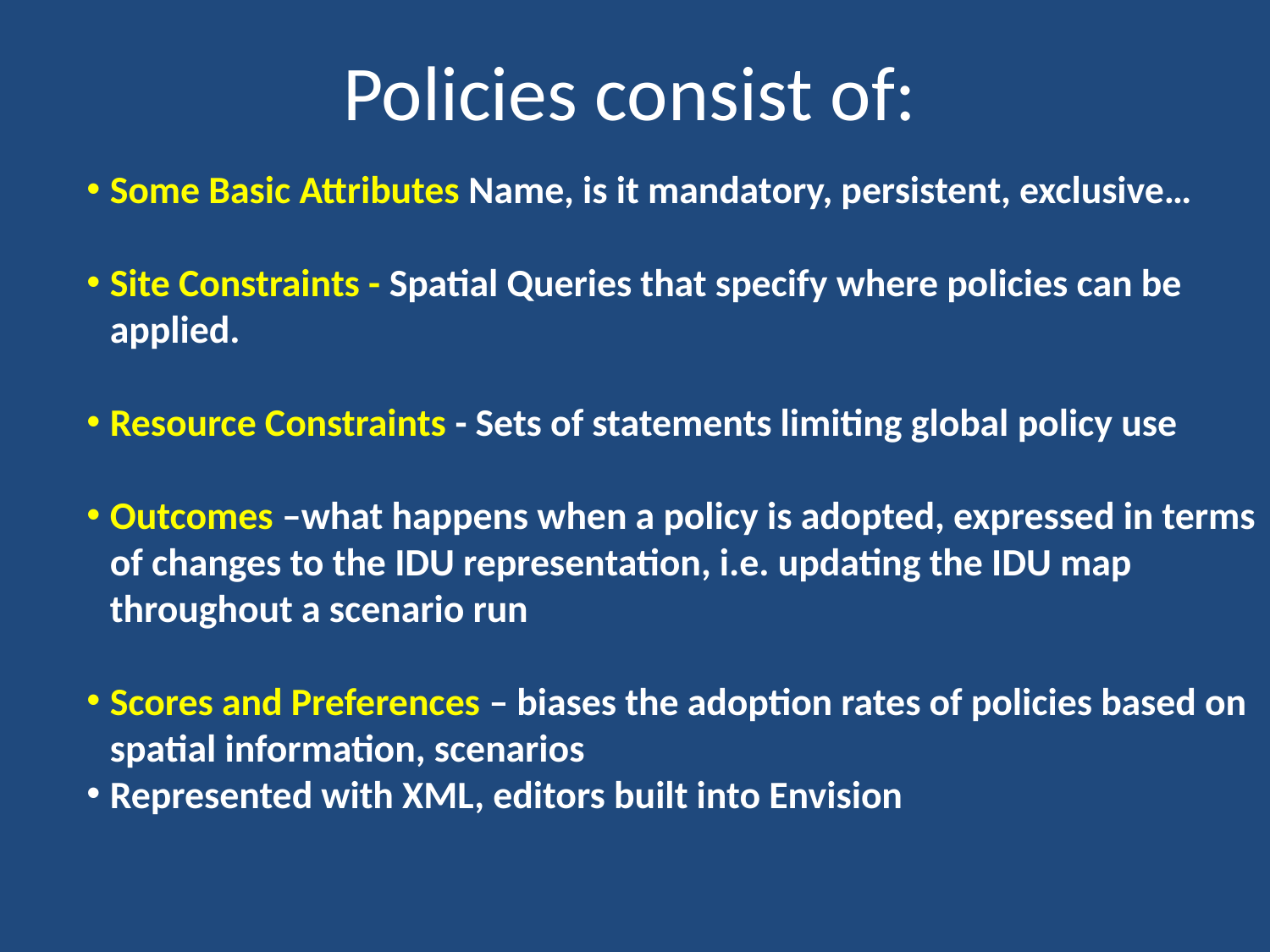

# Policies consist of:
Some Basic Attributes Name, is it mandatory, persistent, exclusive…
Site Constraints - Spatial Queries that specify where policies can be applied.
Resource Constraints - Sets of statements limiting global policy use
Outcomes –what happens when a policy is adopted, expressed in terms of changes to the IDU representation, i.e. updating the IDU map throughout a scenario run
Scores and Preferences – biases the adoption rates of policies based on spatial information, scenarios
Represented with XML, editors built into Envision